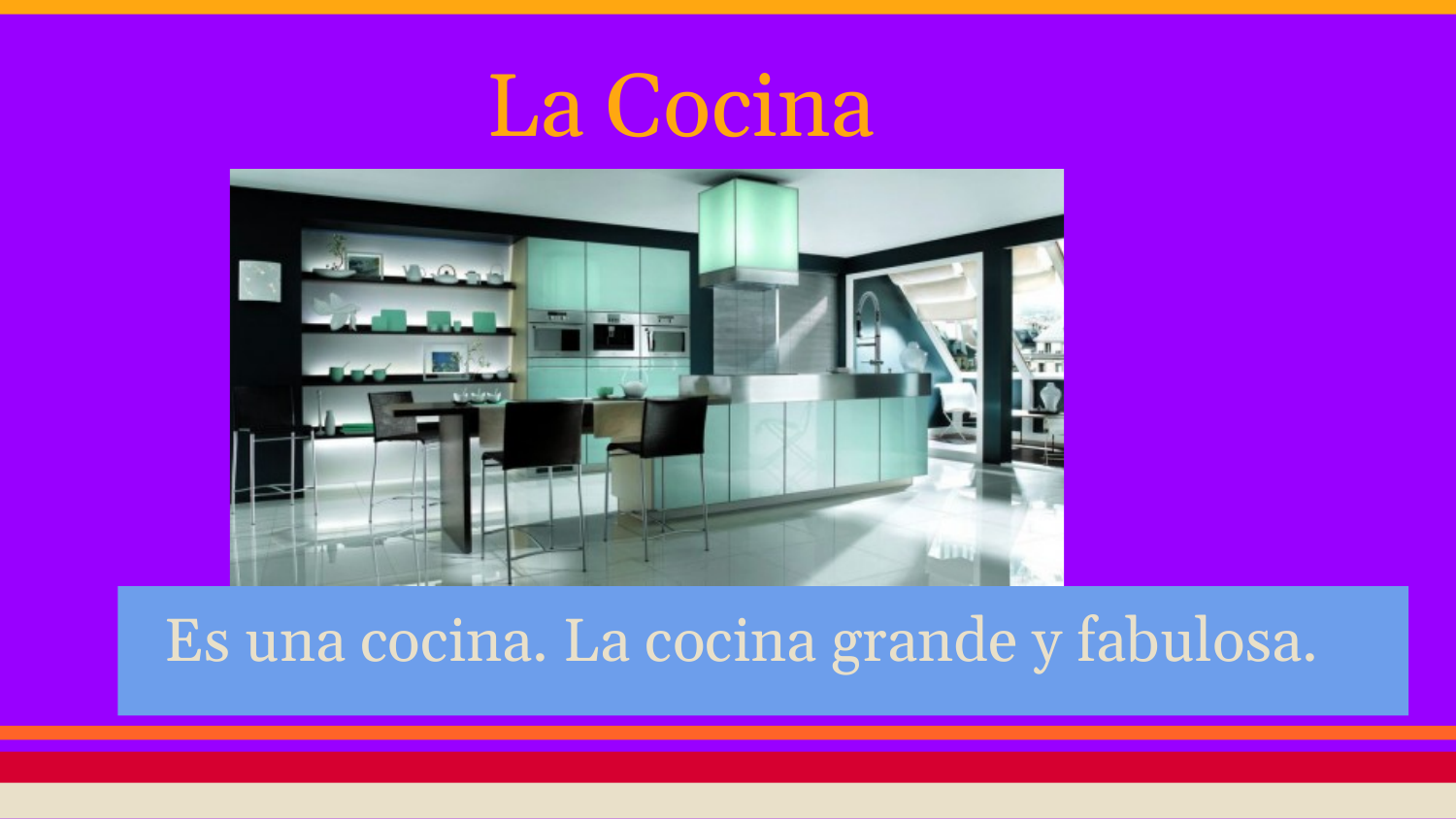

# La Cocina

Es una cocina. La cocina grande y fabulosa.